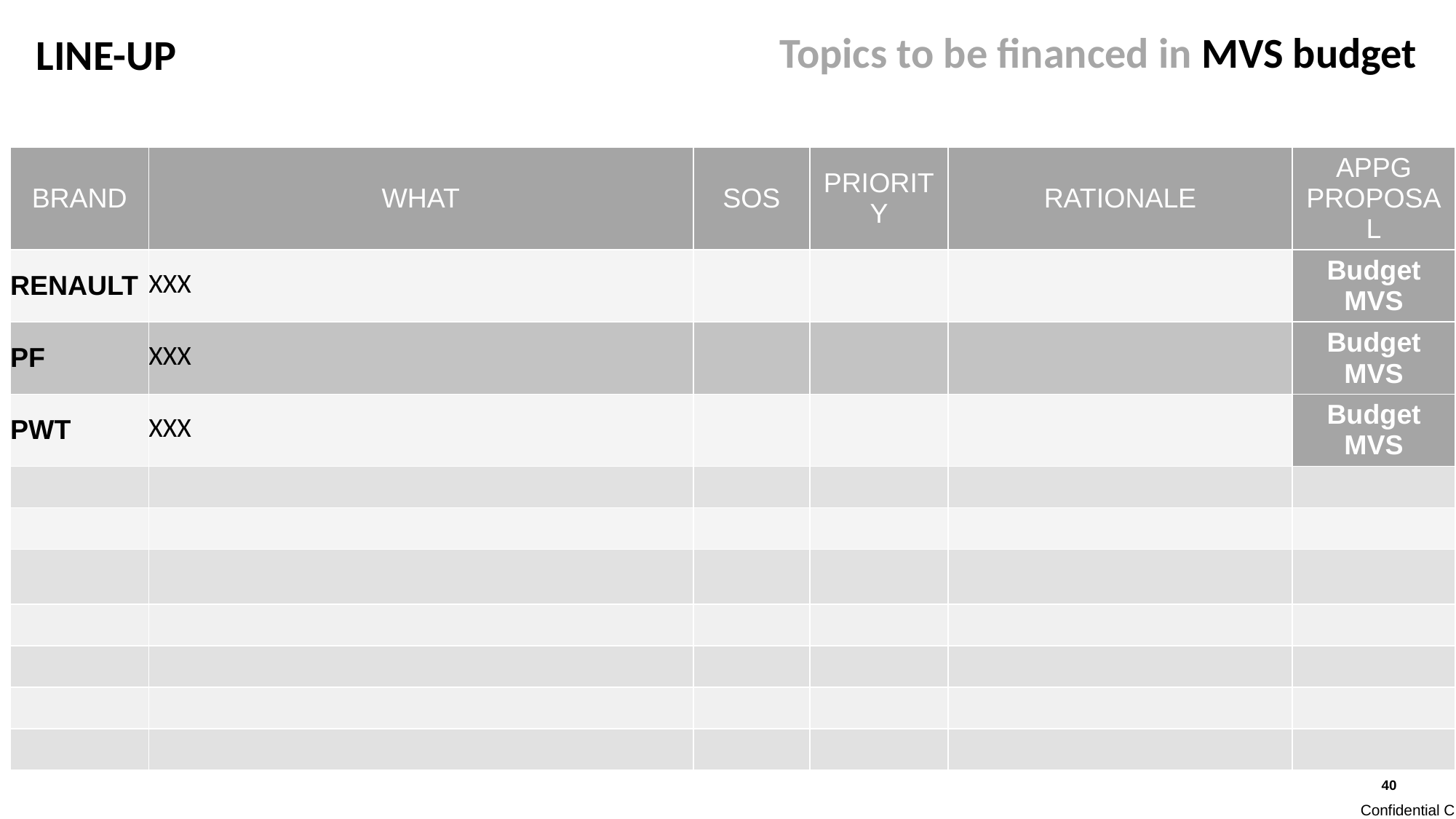

Topics to be financed in MVS budget
LINE-UP
| BRAND | WHAT | SOS | PRIORITY | RATIONALE | APPG PROPOSAL |
| --- | --- | --- | --- | --- | --- |
| RENAULT | XXX |  |  |  | Budget MVS |
| PF | XXX |  |  |  | Budget MVS |
| PWT | XXX |  |  |  | Budget MVS |
|  |  |  |  |  |  |
|  |  |  |  |  |  |
|  |  |  |  |  |  |
|  |  |  |  |  |  |
|  |  |  |  |  |  |
|  |  |  |  |  |  |
|  |  |  |  |  |  |